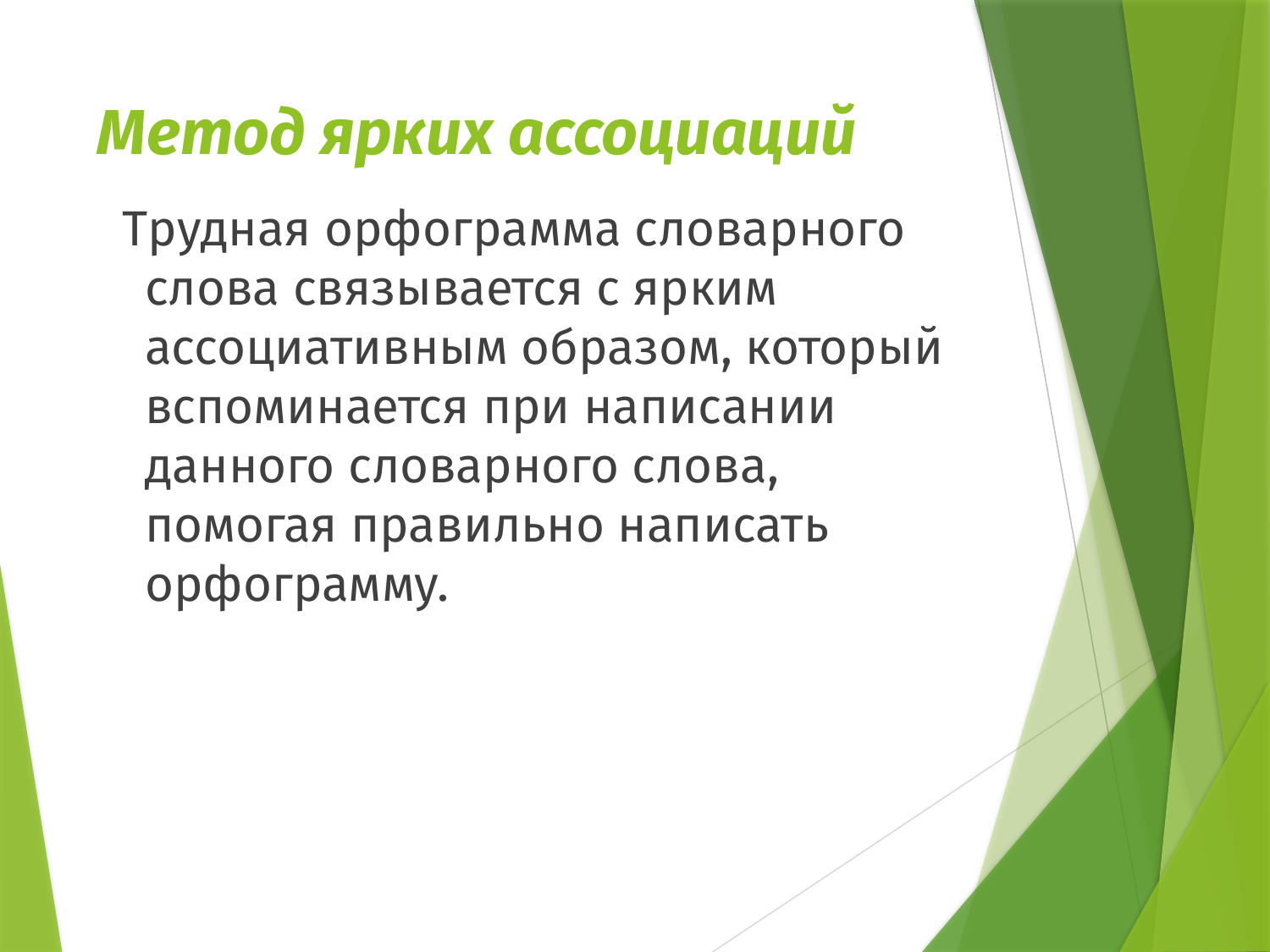

# Метод ярких ассоциаций
   Трудная орфограмма словарного слова связывается с ярким ассоциативным образом, который вспоминается при написании данного словарного слова, помогая правильно написать орфограмму.